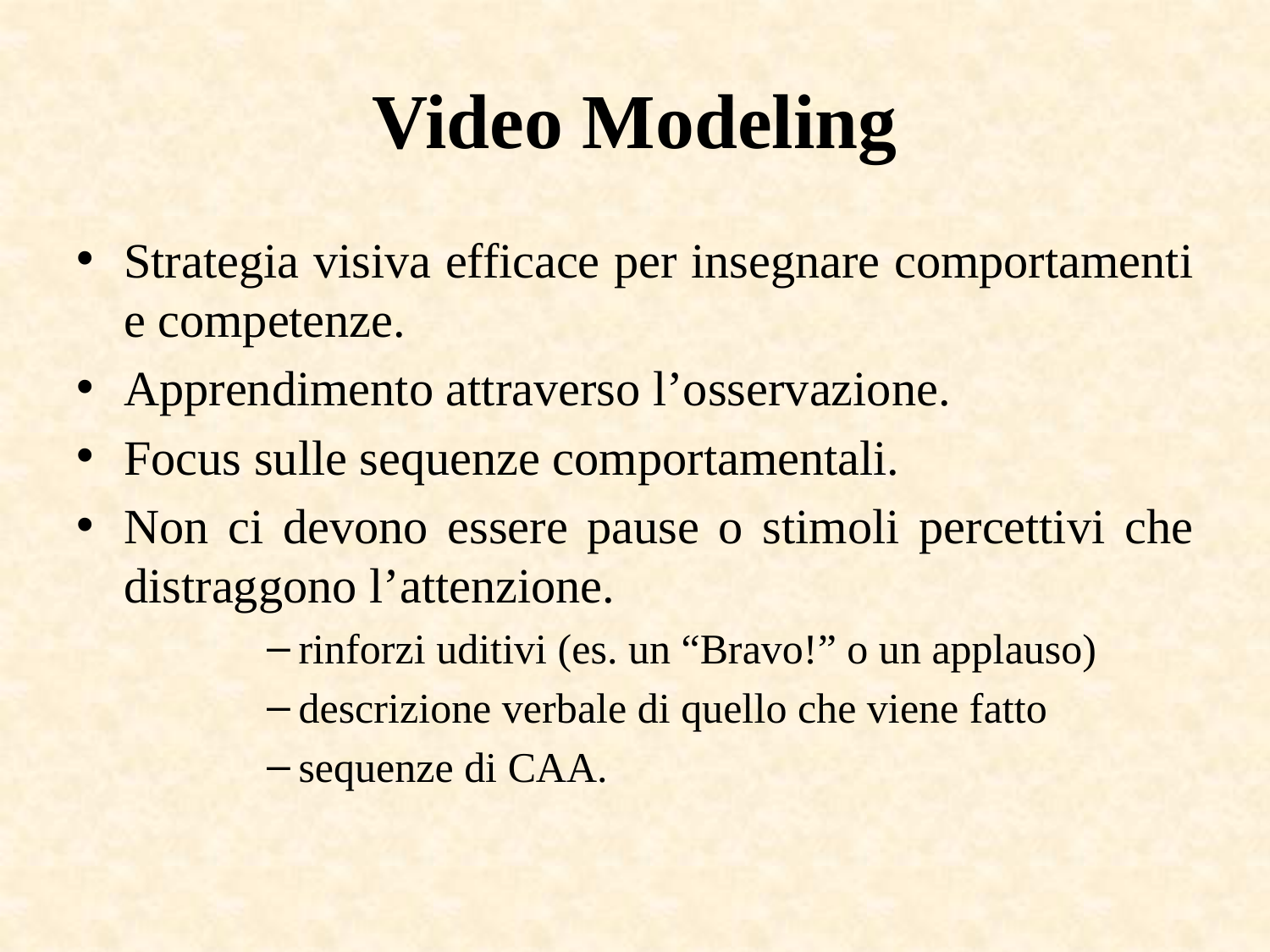

# Video Modeling
Strategia visiva efficace per insegnare comportamenti e competenze.
Apprendimento attraverso l’osservazione.
Focus sulle sequenze comportamentali.
Non ci devono essere pause o stimoli percettivi che distraggono l’attenzione.
rinforzi uditivi (es. un “Bravo!” o un applauso)
descrizione verbale di quello che viene fatto
sequenze di CAA.